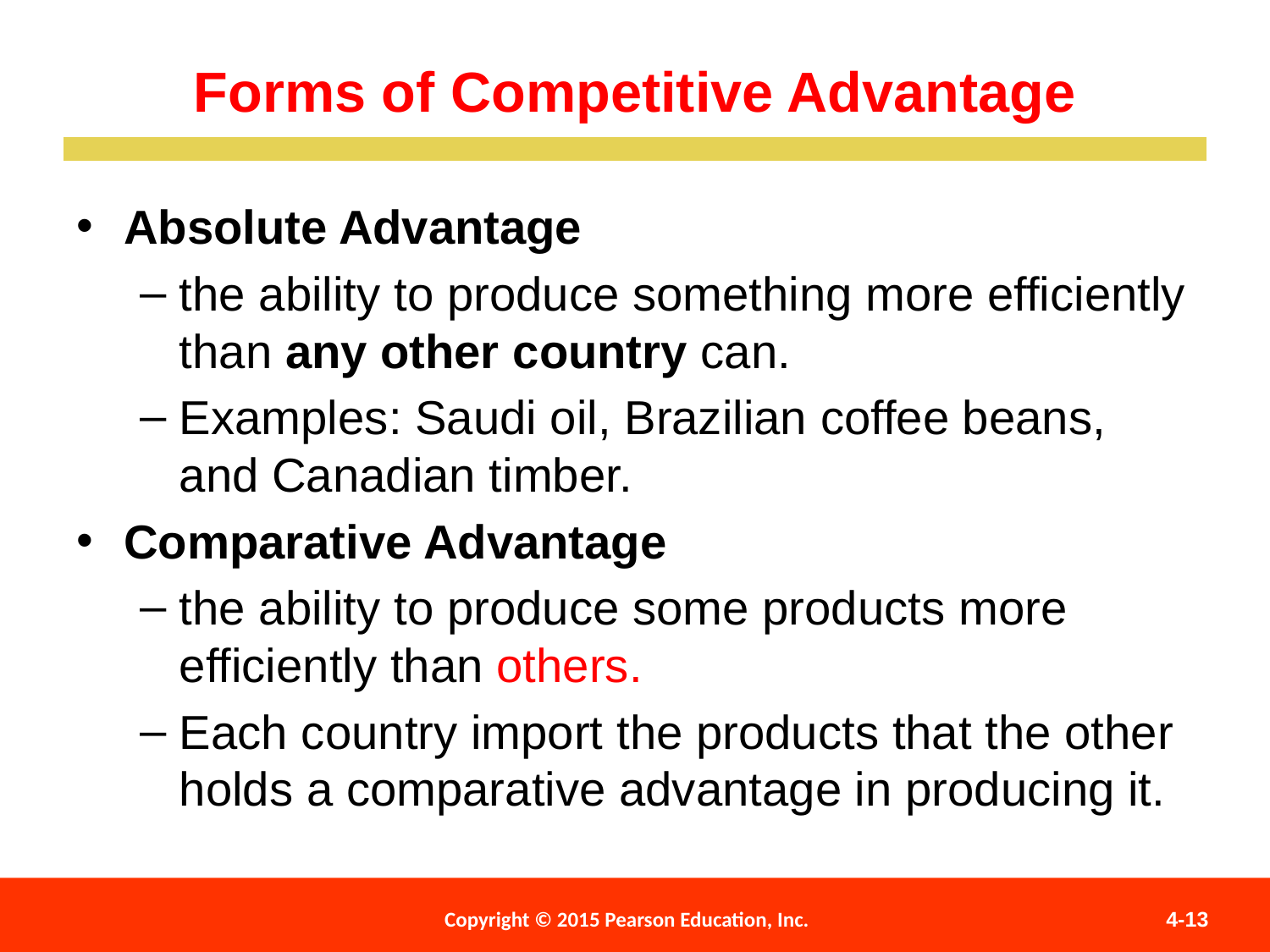

Forms of Competitive Advantage
Absolute Advantage
the ability to produce something more efficiently than any other country can.
Examples: Saudi oil, Brazilian coffee beans, and Canadian timber.
Comparative Advantage
the ability to produce some products more efficiently than others.
Each country import the products that the other holds a comparative advantage in producing it.